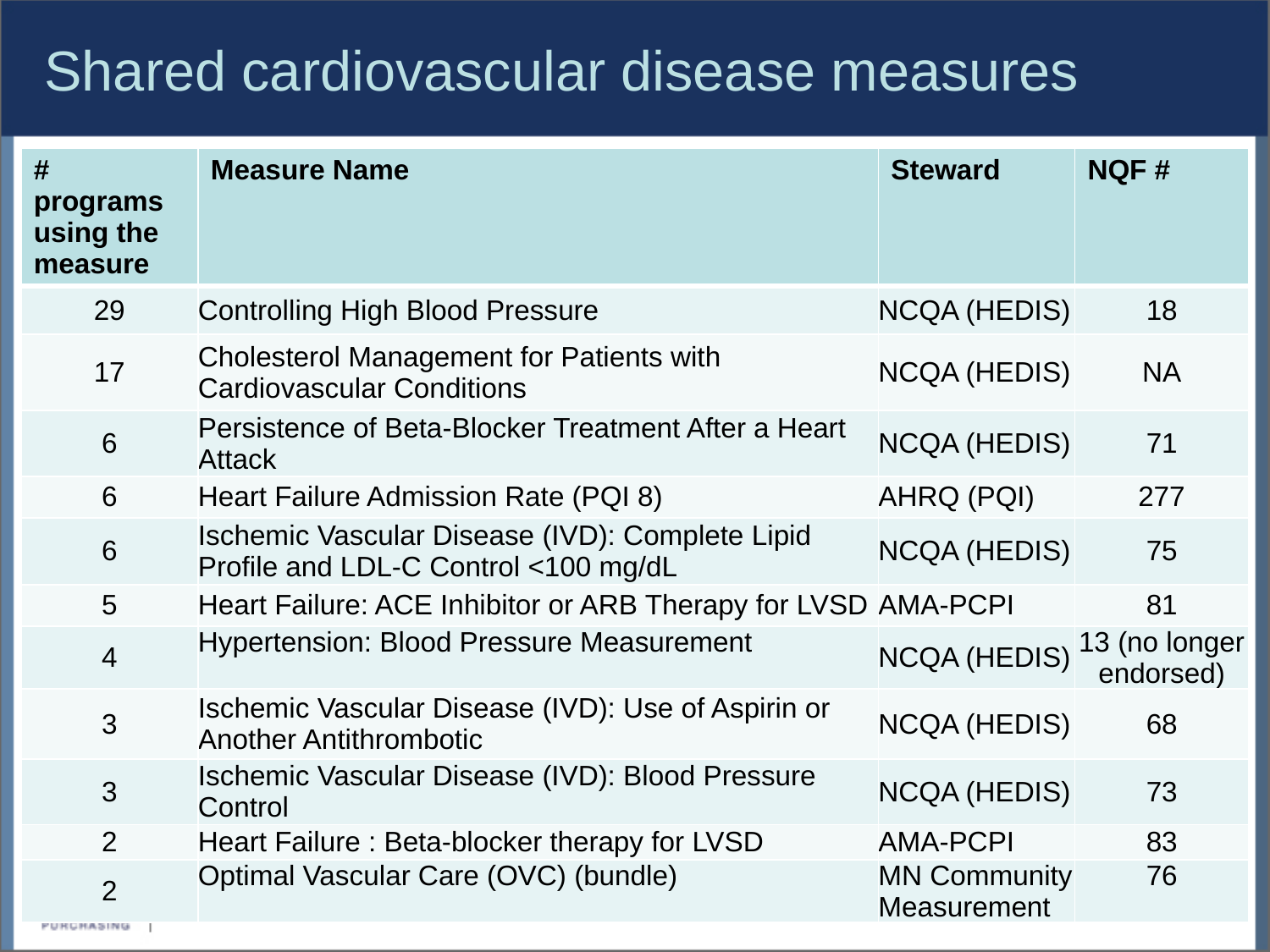

# Shared cardiovascular disease measures
| # programs using the measure | Measure Name | Steward | NQF # |
| --- | --- | --- | --- |
| 29 | Controlling High Blood Pressure | NCQA (HEDIS) | 18 |
| 17 | Cholesterol Management for Patients with Cardiovascular Conditions | NCQA (HEDIS) | NA |
| 6 | Persistence of Beta-Blocker Treatment After a Heart Attack | NCQA (HEDIS) | 71 |
| 6 | Heart Failure Admission Rate (PQI 8) | AHRQ (PQI) | 277 |
| 6 | Ischemic Vascular Disease (IVD): Complete Lipid Profile and LDL-C Control <100 mg/dL | NCQA (HEDIS) | 75 |
| 5 | Heart Failure: ACE Inhibitor or ARB Therapy for LVSD | AMA-PCPI | 81 |
| 4 | Hypertension: Blood Pressure Measurement | NCQA (HEDIS) | 13 (no longer endorsed) |
| 3 | Ischemic Vascular Disease (IVD): Use of Aspirin or Another Antithrombotic | NCQA (HEDIS) | 68 |
| 3 | Ischemic Vascular Disease (IVD): Blood Pressure Control | NCQA (HEDIS) | 73 |
| 2 | Heart Failure : Beta-blocker therapy for LVSD | AMA-PCPI | 83 |
| 2 | Optimal Vascular Care (OVC) (bundle) | MN Community Measurement | 76 |
154